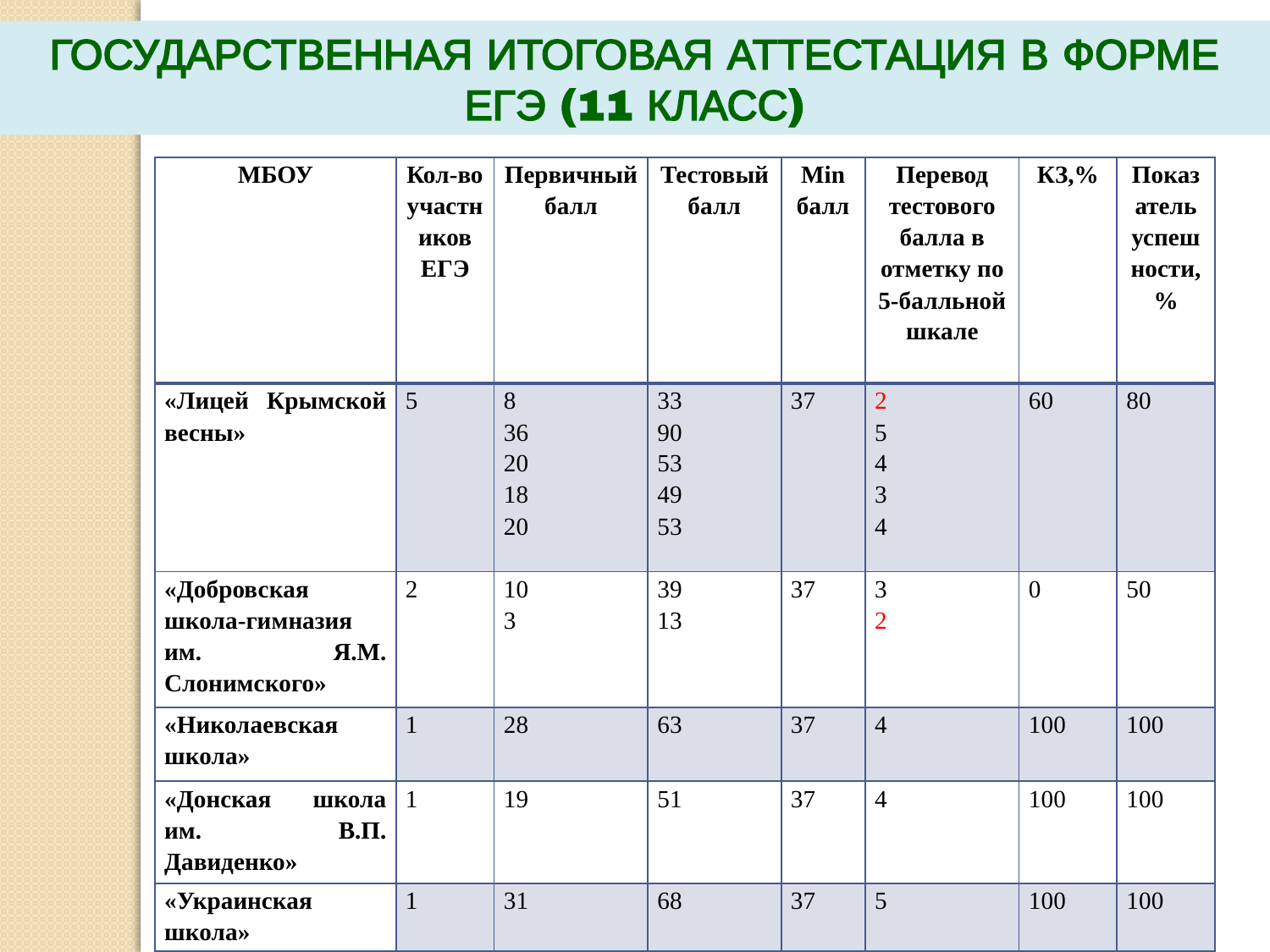

ГОСУДАРСТВЕННАЯ ИТОГОВАЯ АТТЕСТАЦИЯ В ФОРМЕ ЕГЭ (11 КЛАСС)
| МБОУ | Кол-во участников ЕГЭ | Первичный балл | Тестовый балл | Min балл | Перевод тестового балла в отметку по 5-балльной шкале | КЗ,% | Показатель успешности, % |
| --- | --- | --- | --- | --- | --- | --- | --- |
| «Лицей Крымской весны» | 5 | 8 36 20 18 20 | 33 90 53 49 53 | 37 | 2 5 4 3 4 | 60 | 80 |
| «Добровская школа-гимназия им. Я.М. Слонимского» | 2 | 10 3 | 39 13 | 37 | 3 2 | 0 | 50 |
| «Николаевская школа» | 1 | 28 | 63 | 37 | 4 | 100 | 100 |
| «Донская школа им. В.П. Давиденко» | 1 | 19 | 51 | 37 | 4 | 100 | 100 |
| «Украинская школа» | 1 | 31 | 68 | 37 | 5 | 100 | 100 |